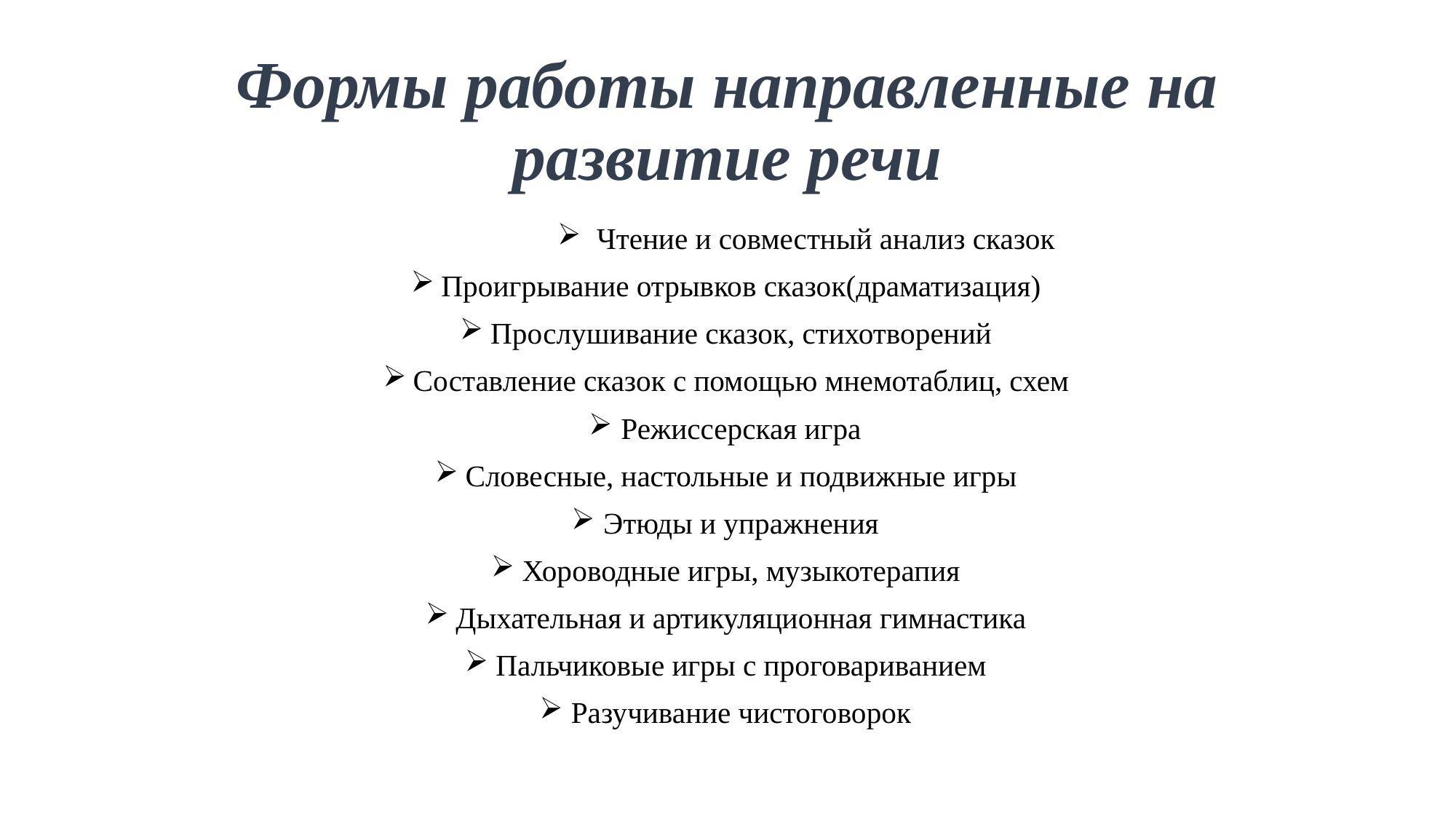

# Формы работы направленные на развитие речи
 Чтение и совместный анализ сказок
Проигрывание отрывков сказок(драматизация)
Прослушивание сказок, стихотворений
Составление сказок с помощью мнемотаблиц, схем
Режиссерская игра
Словесные, настольные и подвижные игры
Этюды и упражнения
Хороводные игры, музыкотерапия
Дыхательная и артикуляционная гимнастика
Пальчиковые игры с проговариванием
Разучивание чистоговорок